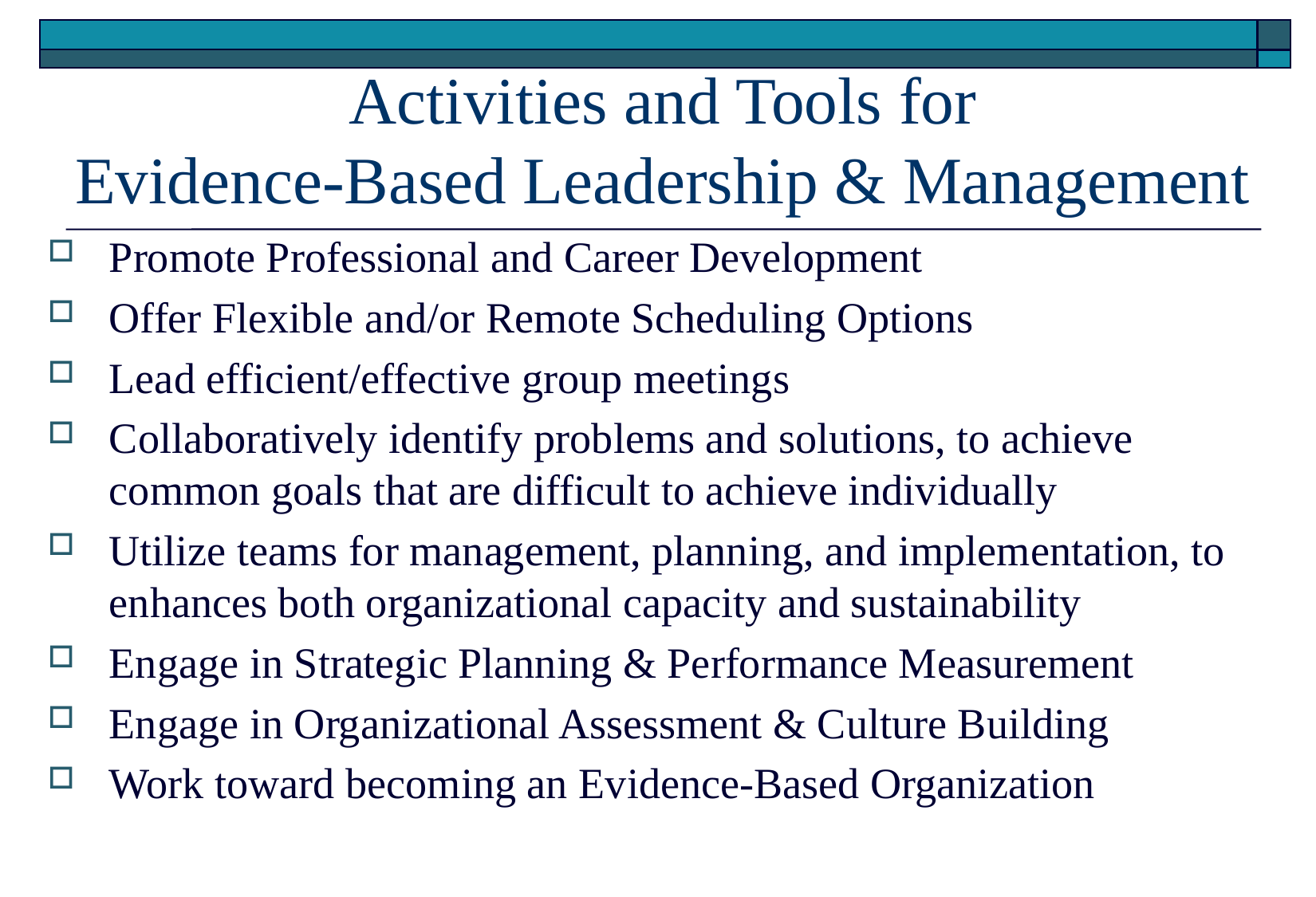

# Activities and Tools for Evidence-Based Leadership & Management
Promote Professional and Career Development
Offer Flexible and/or Remote Scheduling Options
Lead efficient/effective group meetings
Collaboratively identify problems and solutions, to achieve common goals that are difficult to achieve individually
Utilize teams for management, planning, and implementation, to enhances both organizational capacity and sustainability
Engage in Strategic Planning & Performance Measurement
Engage in Organizational Assessment & Culture Building
Work toward becoming an Evidence-Based Organization